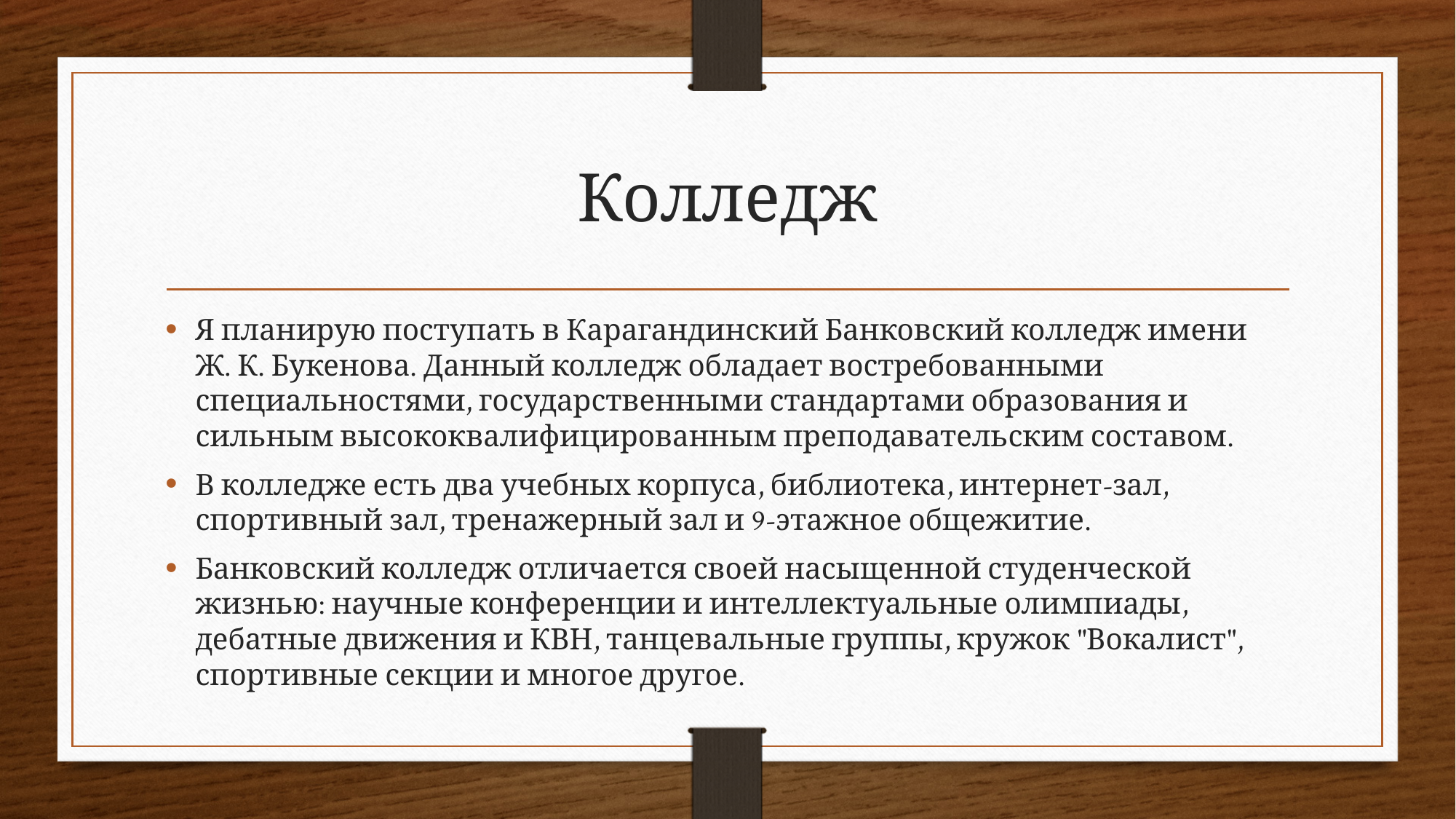

# Колледж
Я планирую поступать в Карагандинский Банковский колледж имени Ж. К. Букенова. Данный колледж обладает востребованными специальностями, государственными стандартами образования и сильным высококвалифицированным преподавательским составом.
В колледже есть два учебных корпуса, библиотека, интернет-зал, спортивный зал, тренажерный зал и 9-этажное общежитие.
Банковский колледж отличается своей насыщенной студенческой жизнью: научные конференции и интеллектуальные олимпиады, дебатные движения и КВН, танцевальные группы, кружок "Вокалист", спортивные секции и многое другое.